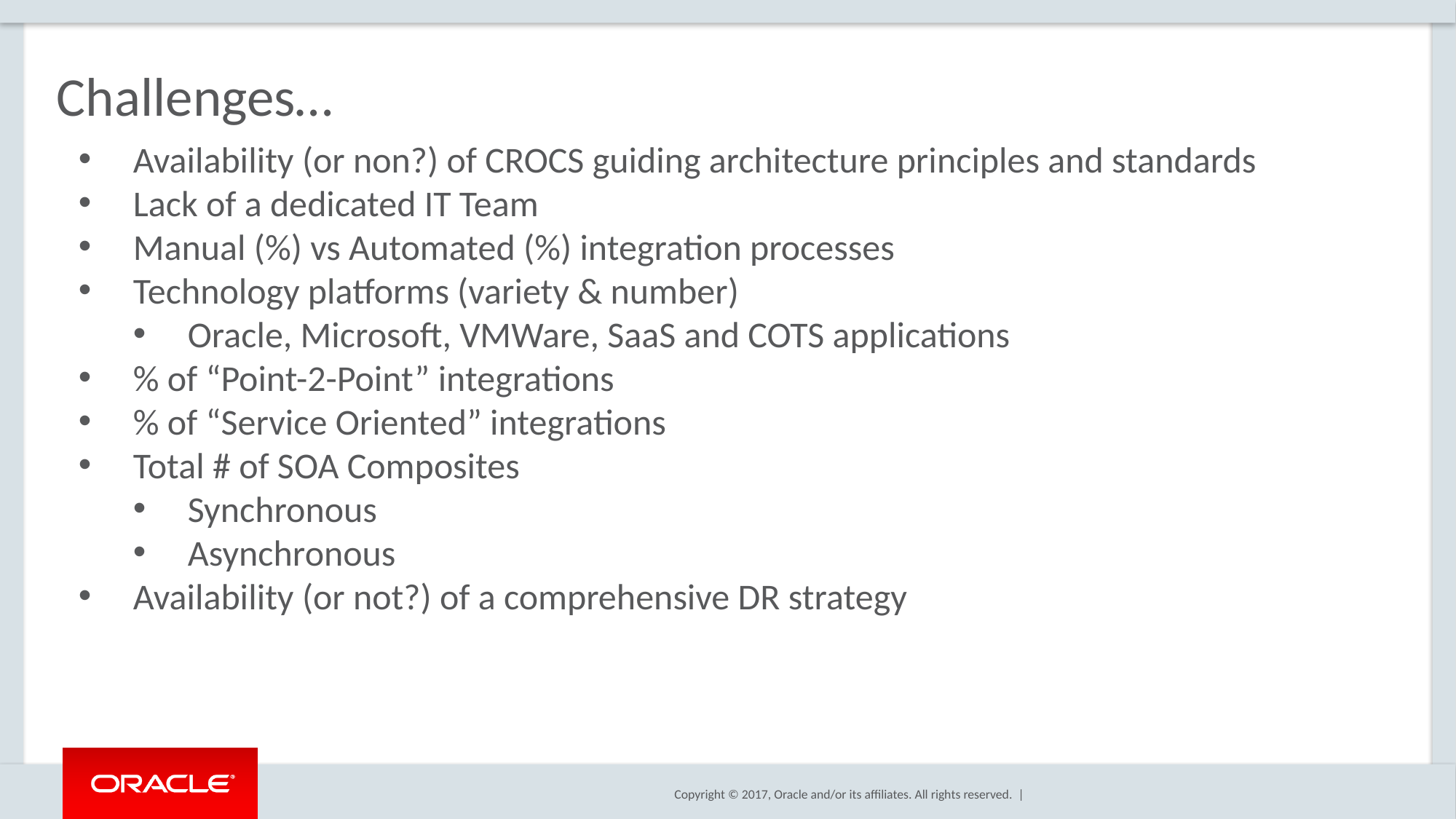

# Challenges…
Availability (or non?) of CROCS guiding architecture principles and standards
Lack of a dedicated IT Team
Manual (%) vs Automated (%) integration processes
Technology platforms (variety & number)
Oracle, Microsoft, VMWare, SaaS and COTS applications
% of “Point-2-Point” integrations
% of “Service Oriented” integrations
Total # of SOA Composites
Synchronous
Asynchronous
Availability (or not?) of a comprehensive DR strategy